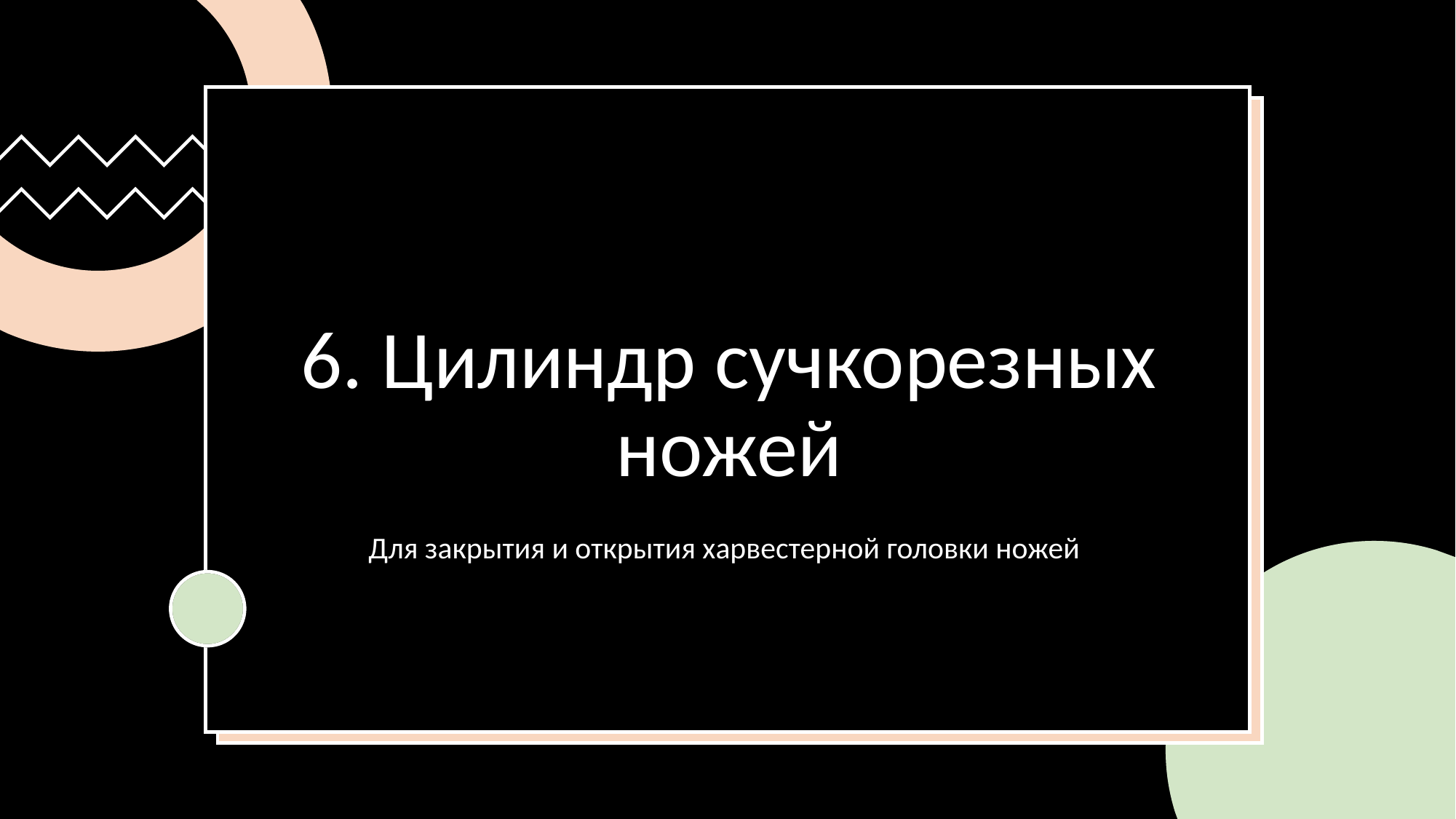

# 6. Цилиндр сучкорезных ножей

Для закрытия и открытия харвестерной головки ножей